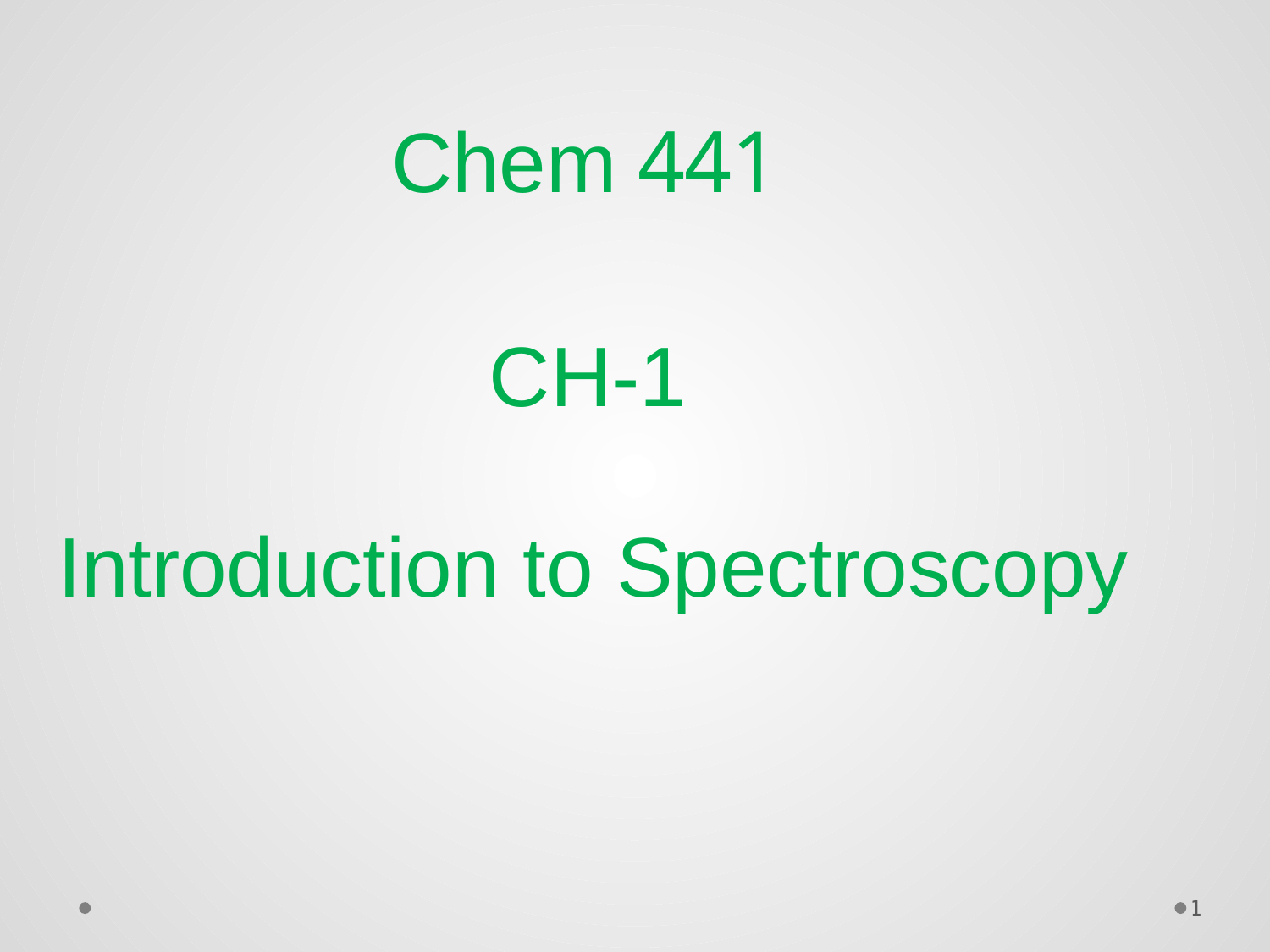

441 Chem
CH-1
Introduction to Spectroscopy
1